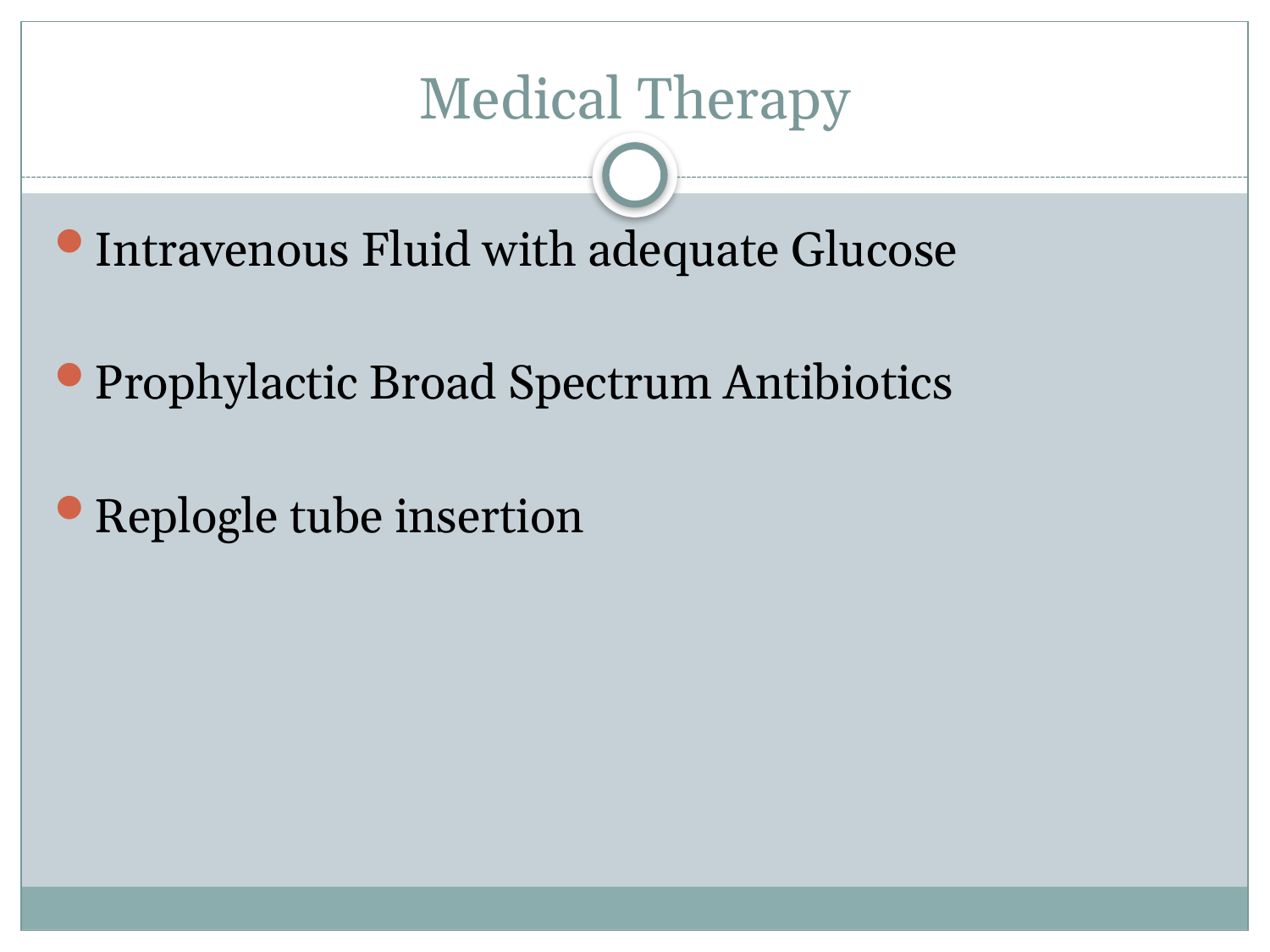

# Medical Therapy
Intravenous Fluid with adequate Glucose

Prophylactic Broad Spectrum Antibiotics

Replogle tube insertion